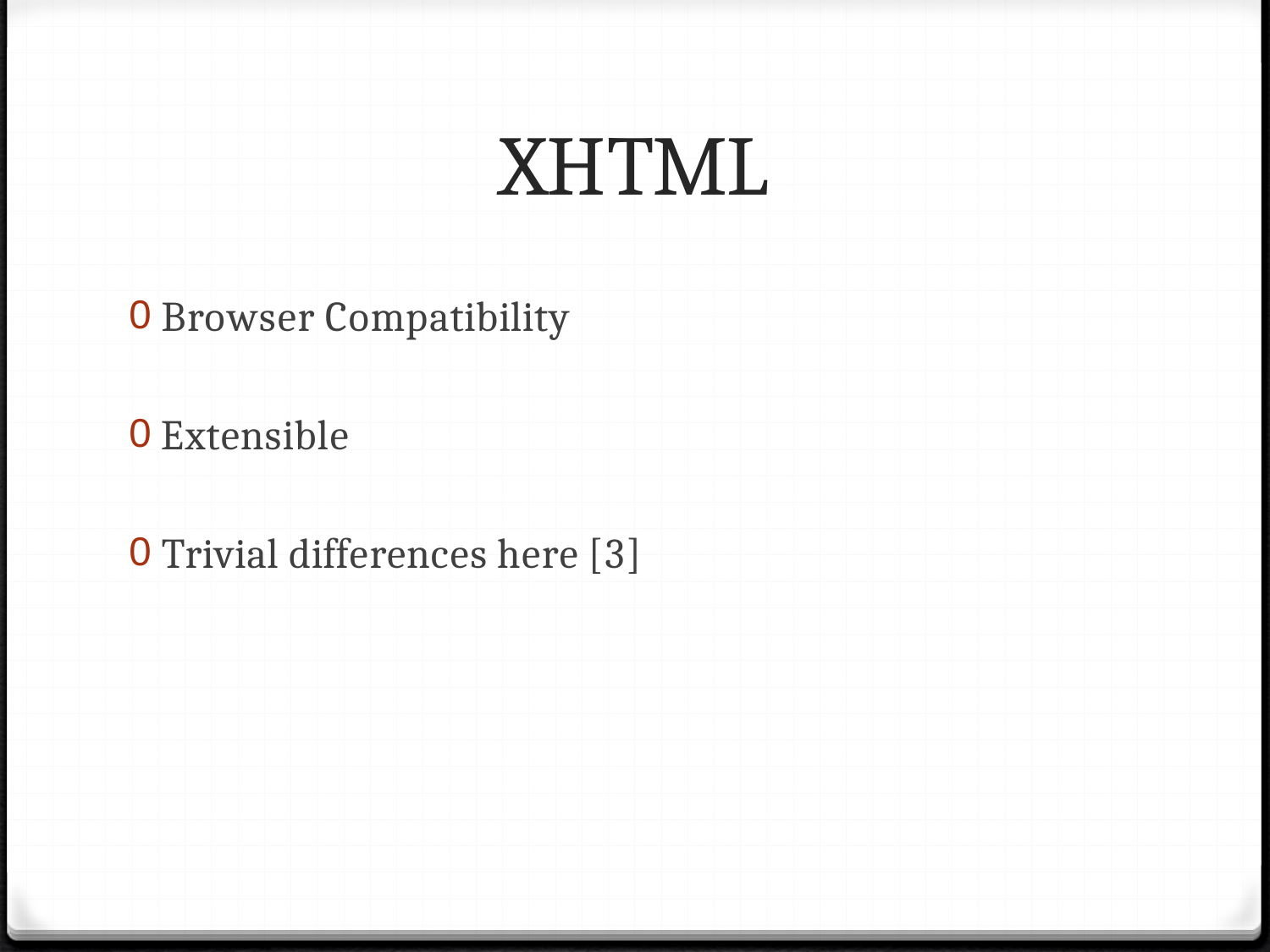

# XHTML
Browser Compatibility

Extensible

Trivial differences here [3]